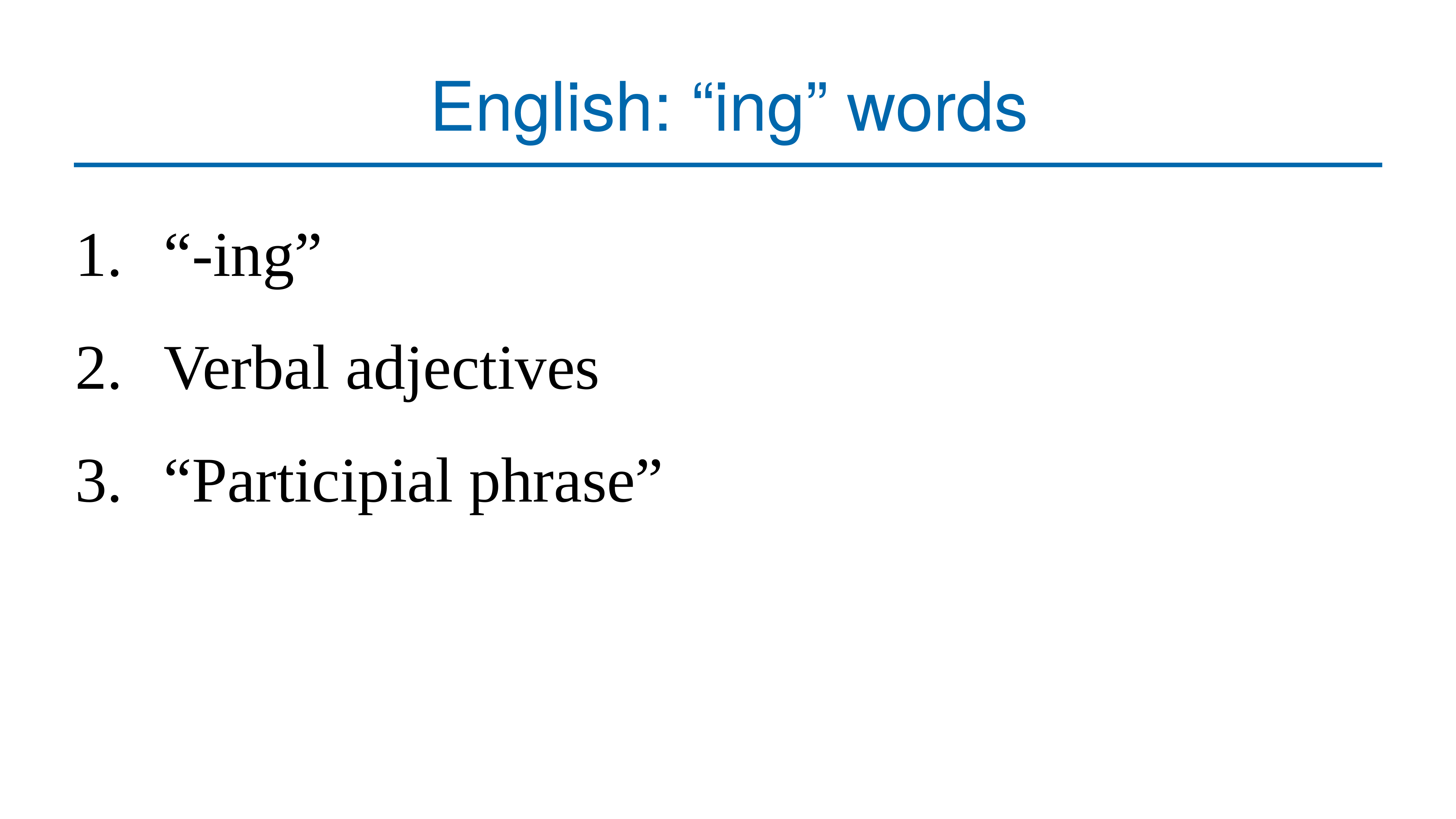

# English: “ing” words
“-ing”
Verbal adjectives
“Participial phrase”